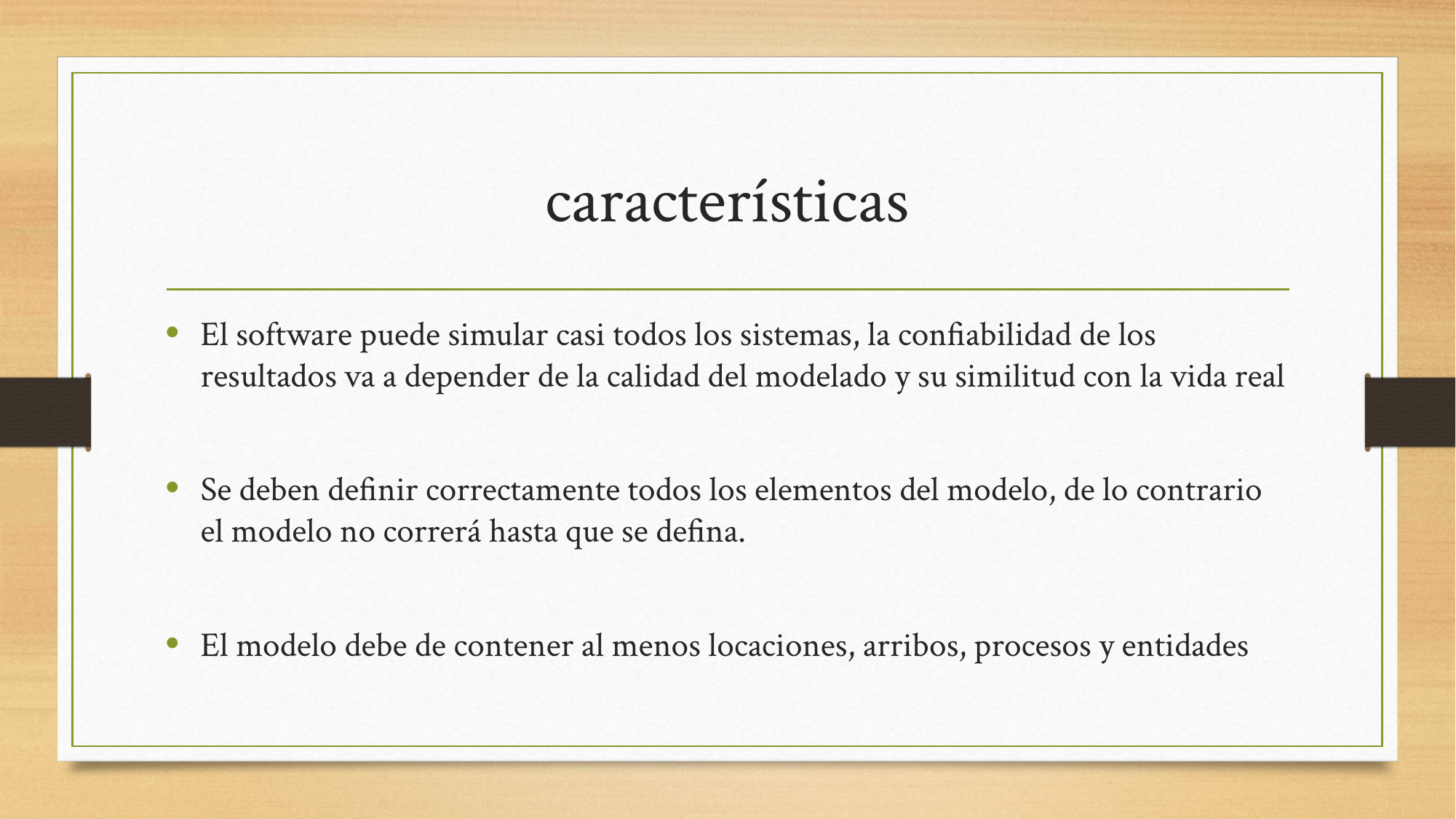

# características
El software puede simular casi todos los sistemas, la confiabilidad de los resultados va a depender de la calidad del modelado y su similitud con la vida real

Se deben definir correctamente todos los elementos del modelo, de lo contrario el modelo no correrá hasta que se defina.

El modelo debe de contener al menos locaciones, arribos, procesos y entidades